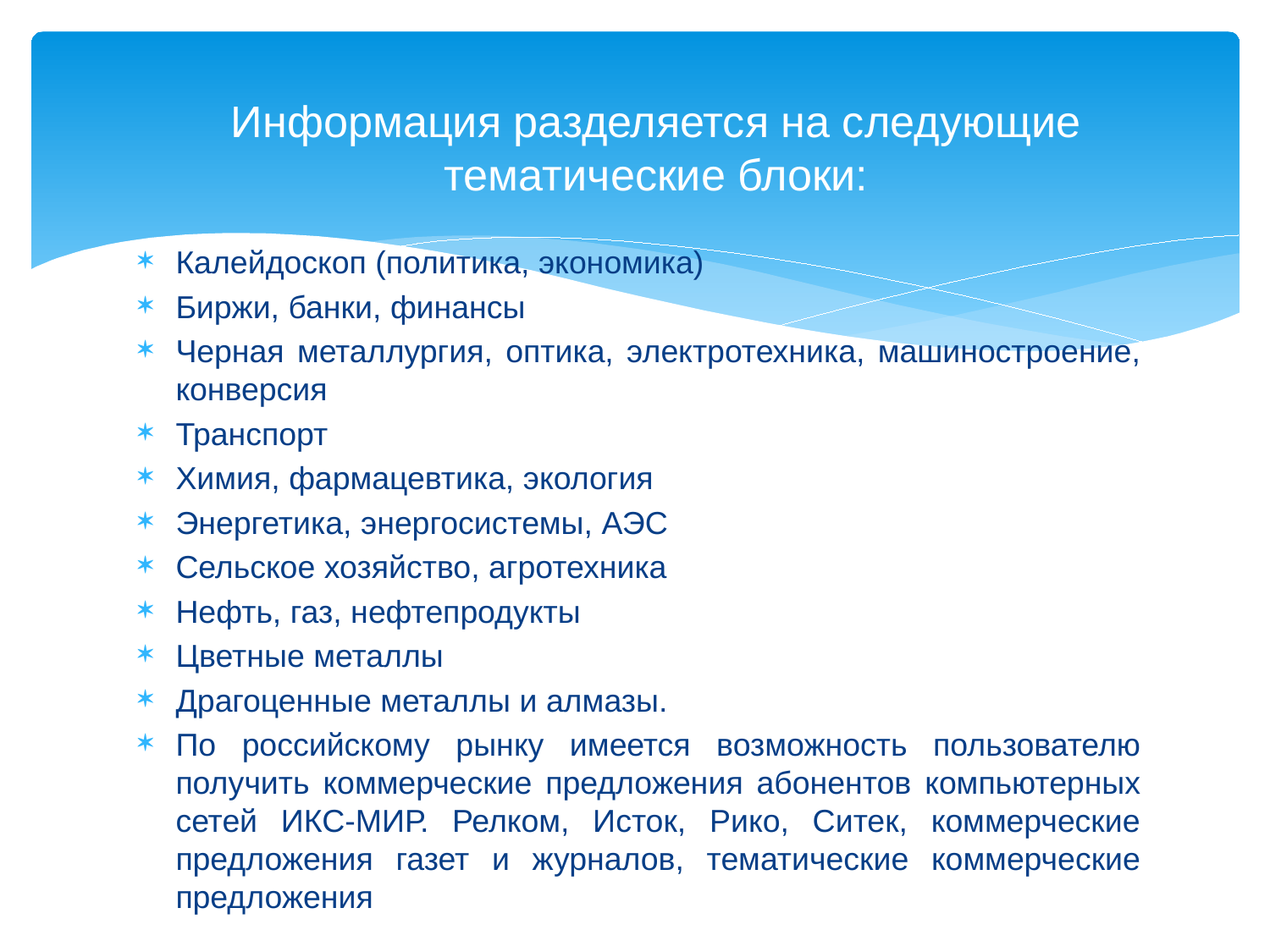

# Информация разделяется на следующие тематические блоки:
Калейдоскоп (политика, экономика)
Биржи, банки, финансы
Черная металлургия, оптика, электротехника, машиностроение, конверсия
Транспорт
Химия, фармацевтика, экология
Энергетика, энергосистемы, АЭС
Сельское хозяйство, агротехника
Нефть, газ, нефтепродукты
Цветные металлы
Драгоценные металлы и алмазы.
По российскому рынку имеется возможность пользователю получить коммерческие предложения абонентов компьютерных сетей ИКС-МИР. Релком, Исток, Рико, Ситек, коммерческие предложения газет и журналов, тематические коммерческие предложения